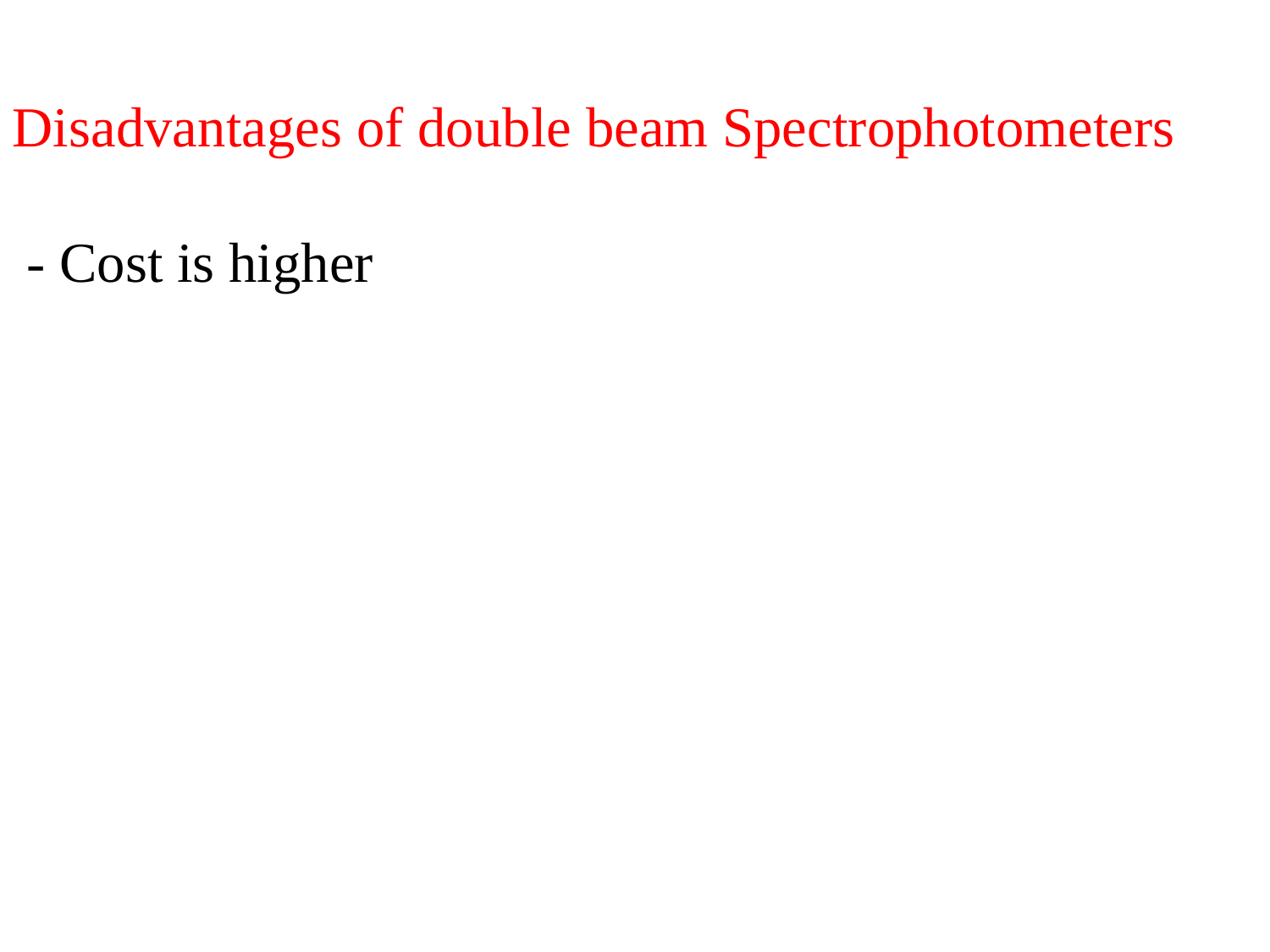

Disadvantages of double beam Spectrophotometers

 - Cost is higher